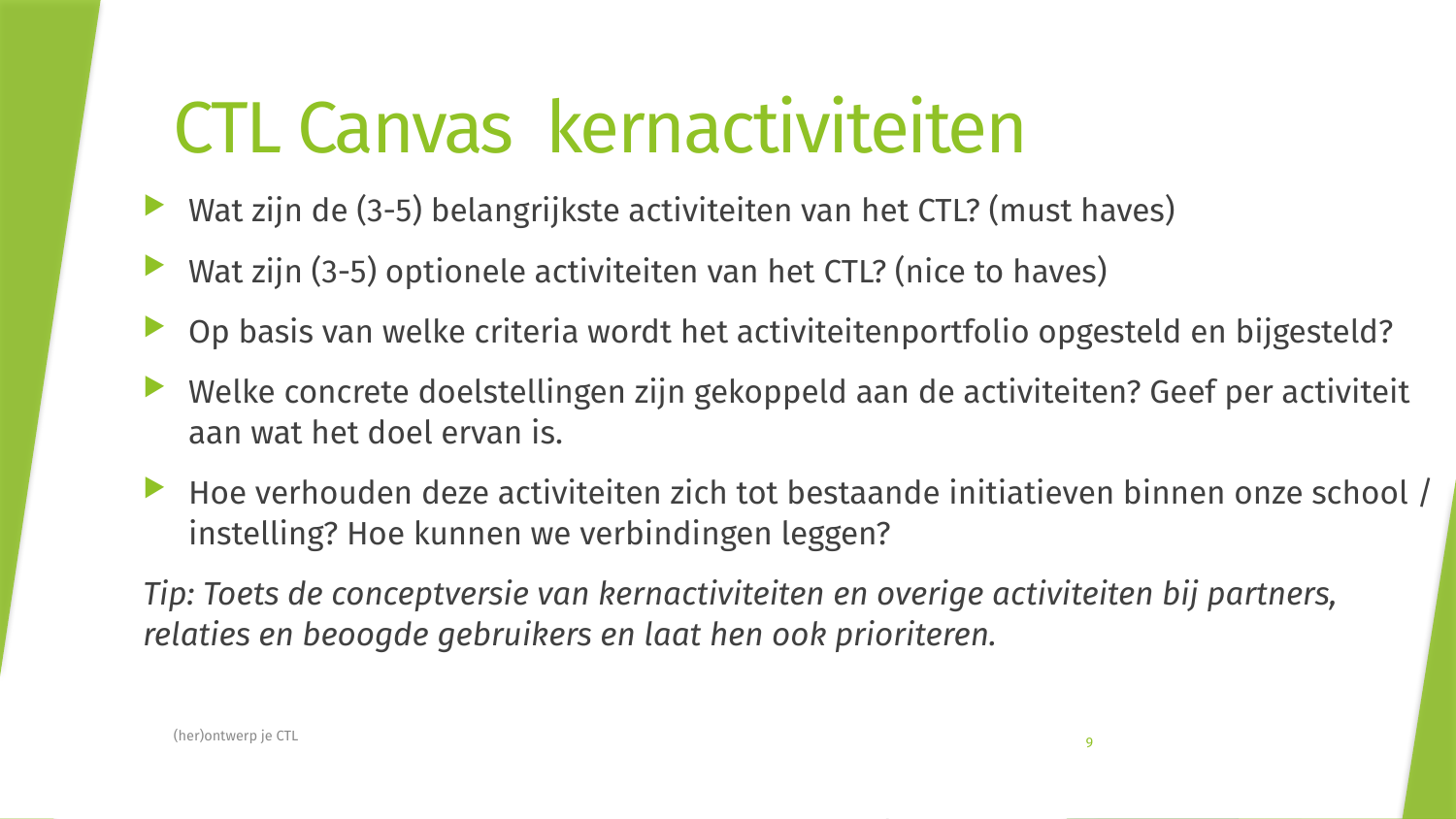

# CTL Canvas  kernactiviteiten
Wat zijn de (3-5) belangrijkste activiteiten van het CTL? (must haves)
Wat zijn (3-5) optionele activiteiten van het CTL? (nice to haves)
Op basis van welke criteria wordt het activiteitenportfolio opgesteld en bijgesteld?
Welke concrete doelstellingen zijn gekoppeld aan de activiteiten? Geef per activiteit aan wat het doel ervan is.
Hoe verhouden deze activiteiten zich tot bestaande initiatieven binnen onze school / instelling? Hoe kunnen we verbindingen leggen?
Tip: Toets de conceptversie van kernactiviteiten en overige activiteiten bij partners, relaties en beoogde gebruikers en laat hen ook prioriteren.

(her)ontwerp je CTL

9